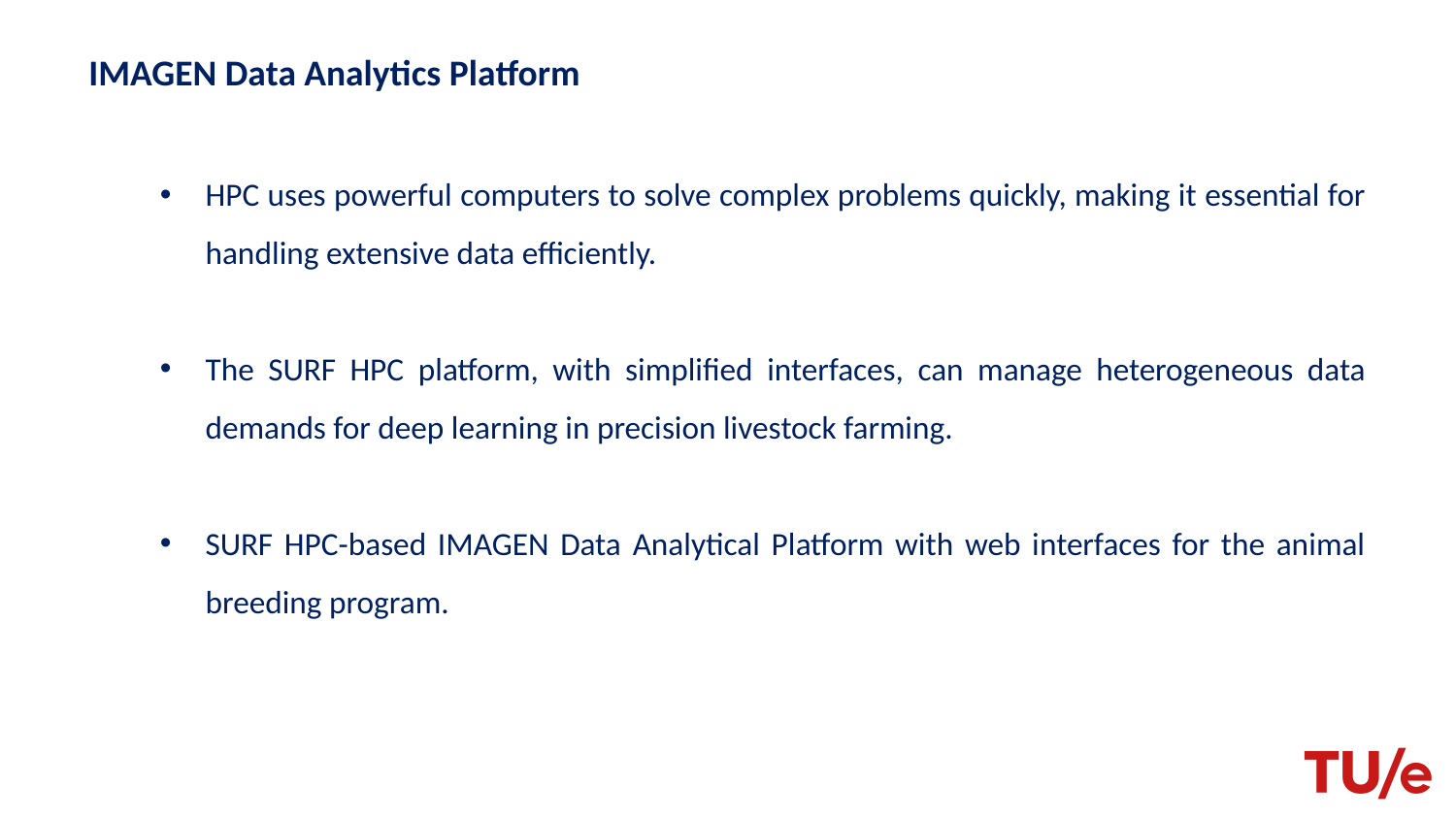

IMAGEN Data Analytics Platform
HPC uses powerful computers to solve complex problems quickly, making it essential for handling extensive data efficiently.

The SURF HPC platform, with simplified interfaces, can manage heterogeneous data demands for deep learning in precision livestock farming.

SURF HPC-based IMAGEN Data Analytical Platform with web interfaces for the animal breeding program.